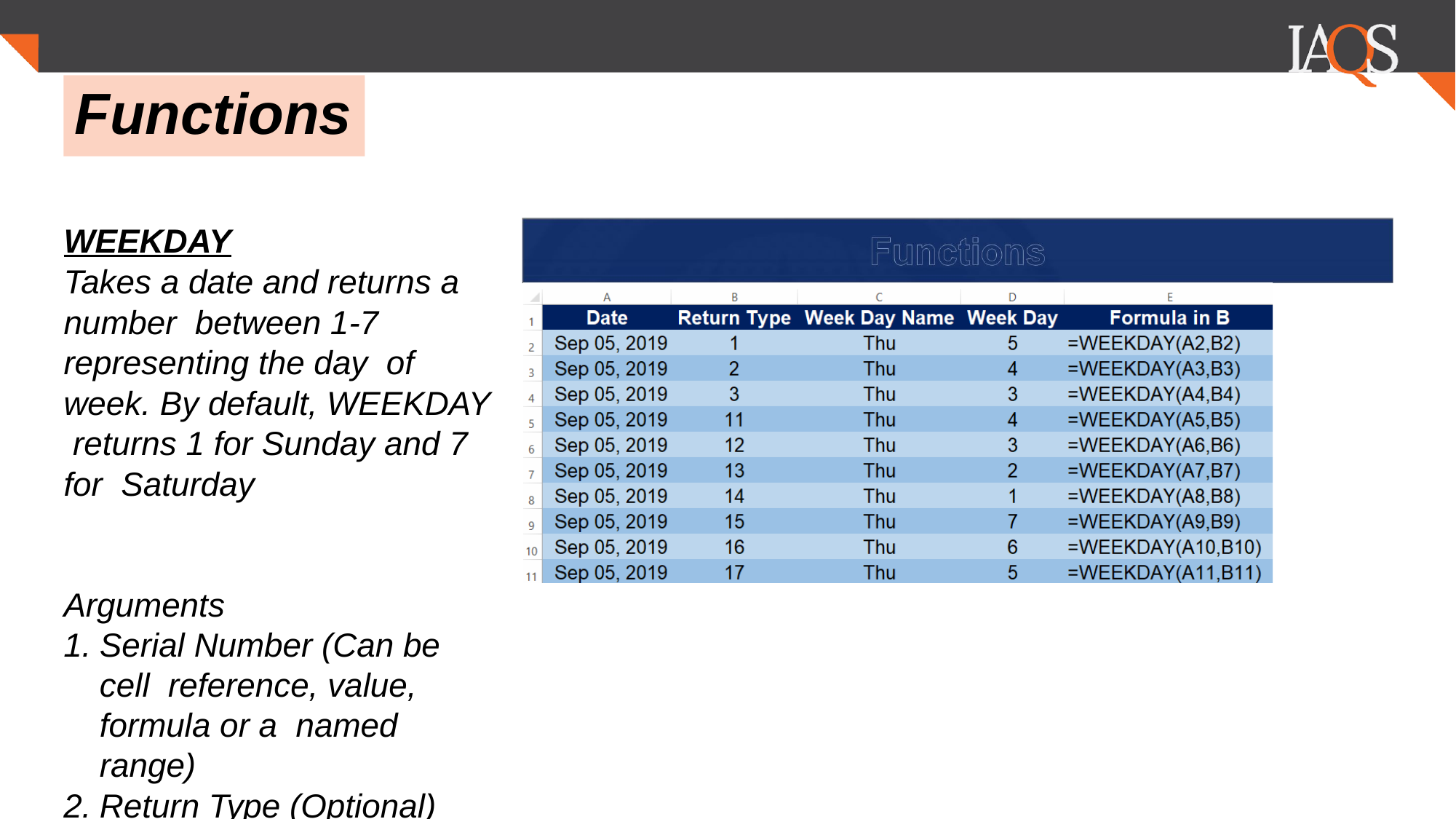

.
.
# Functions

WEEKDAY
Takes a date and returns a number  between 1-7 representing the day  of week. By default, WEEKDAY  returns 1 for Sunday and 7 for  Saturday

Arguments
Serial Number (Can be cell  reference, value, formula or a  named range)
Return Type (Optional)